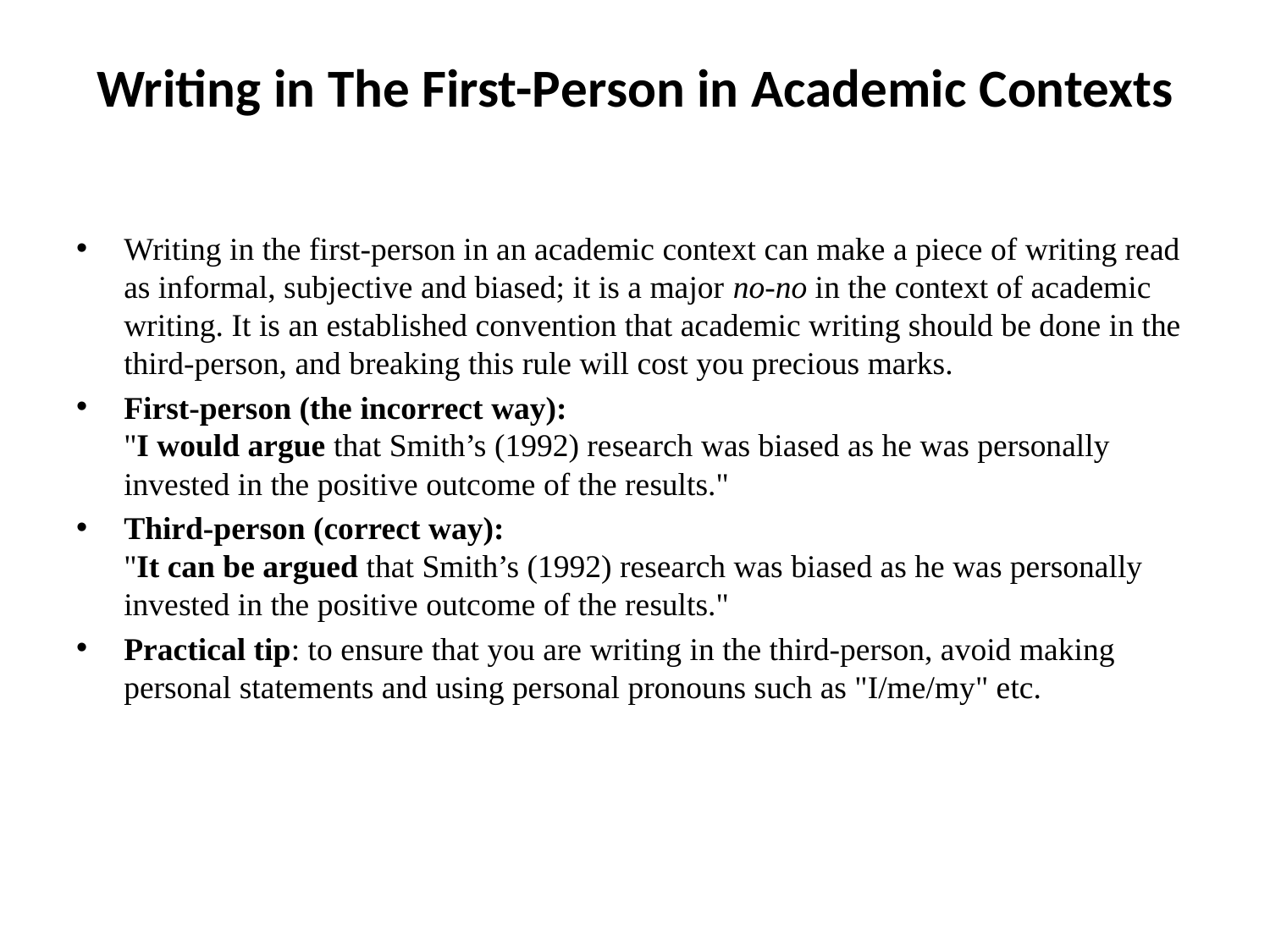

# Writing in The First-Person in Academic Contexts
Writing in the first-person in an academic context can make a piece of writing read as informal, subjective and biased; it is a major no-no in the context of academic writing. It is an established convention that academic writing should be done in the third-person, and breaking this rule will cost you precious marks.
First-person (the incorrect way):
"I would argue that Smith’s (1992) research was biased as he was personally invested in the positive outcome of the results."
Third-person (correct way):
"It can be argued that Smith’s (1992) research was biased as he was personally invested in the positive outcome of the results."
Practical tip: to ensure that you are writing in the third-person, avoid making personal statements and using personal pronouns such as "I/me/my" etc.